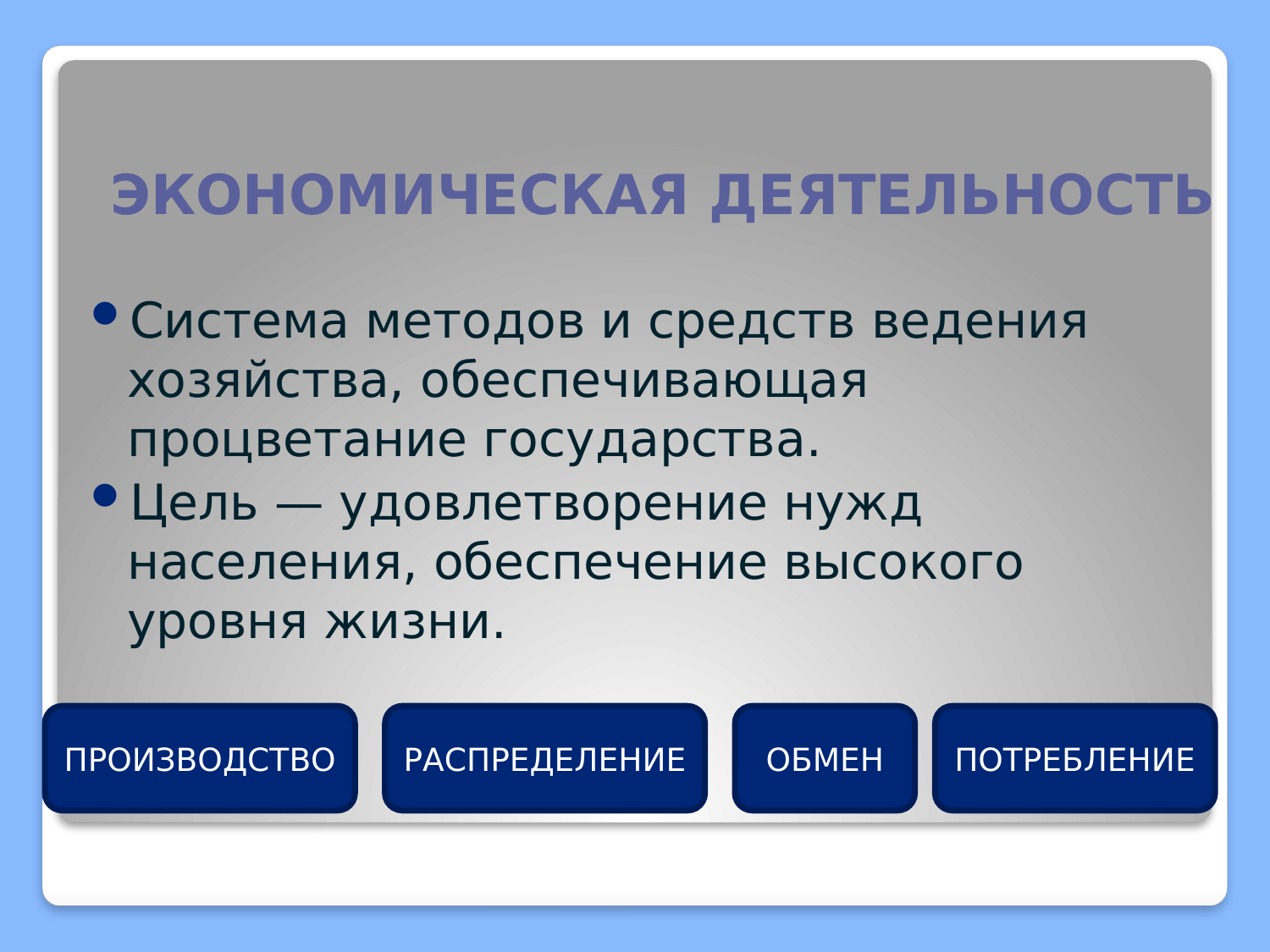

# ЭКОНОМИЧЕСКАЯ ДЕЯТЕЛЬНОСТЬ
Система методов и средств ведения хозяйства, обеспечивающая процветание государства.
Цель — удовлетворение нужд населения, обеспечение высокого уровня жизни.
ОБМЕН
ПРОИЗВОДСТВО
РАСПРЕДЕЛЕНИЕ
ПОТРЕБЛЕНИЕ